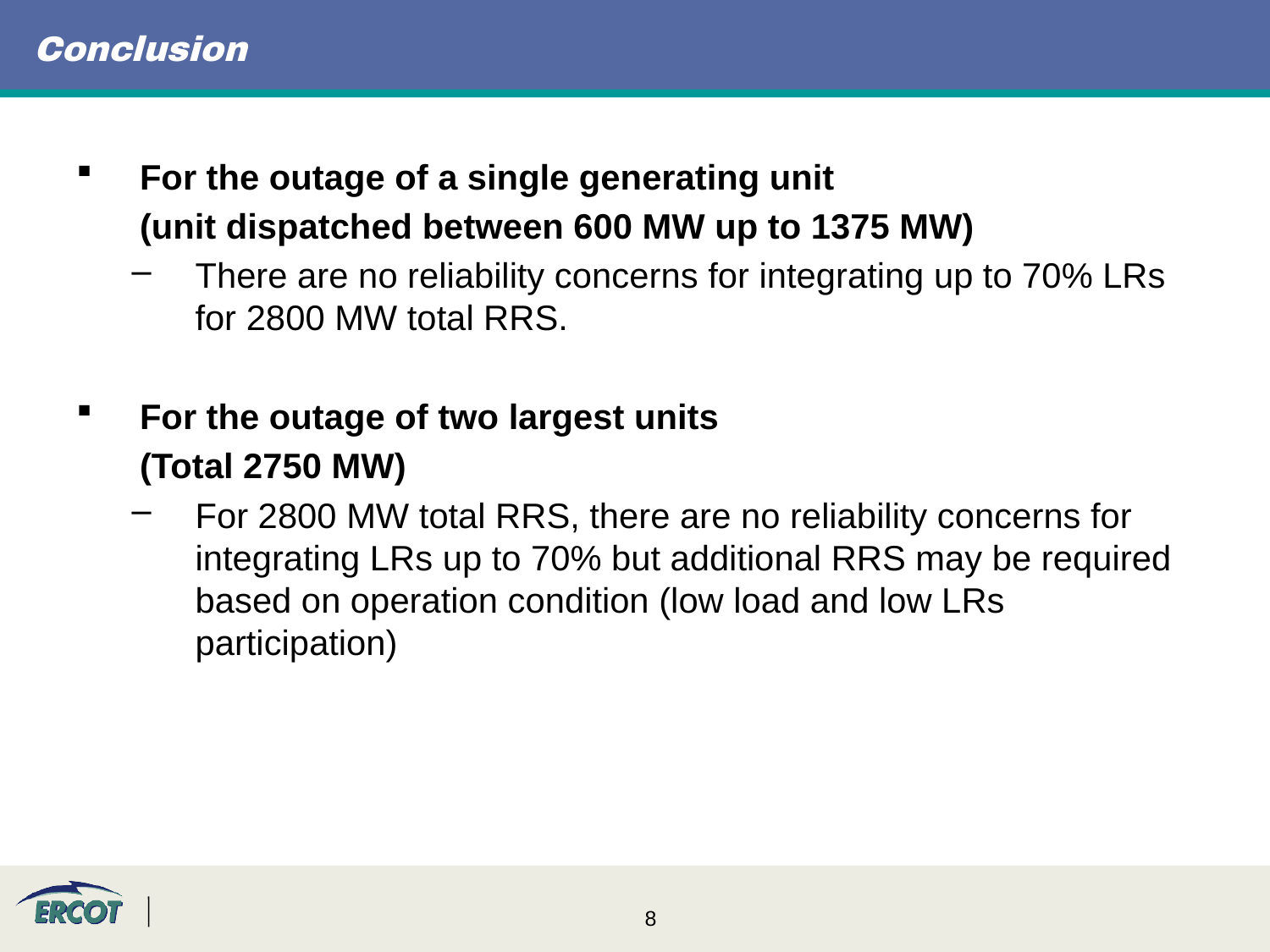

# Conclusion
For the outage of a single generating unit
	(unit dispatched between 600 MW up to 1375 MW)
There are no reliability concerns for integrating up to 70% LRs for 2800 MW total RRS.

For the outage of two largest units
	(Total 2750 MW)
For 2800 MW total RRS, there are no reliability concerns for integrating LRs up to 70% but additional RRS may be required based on operation condition (low load and low LRs participation)